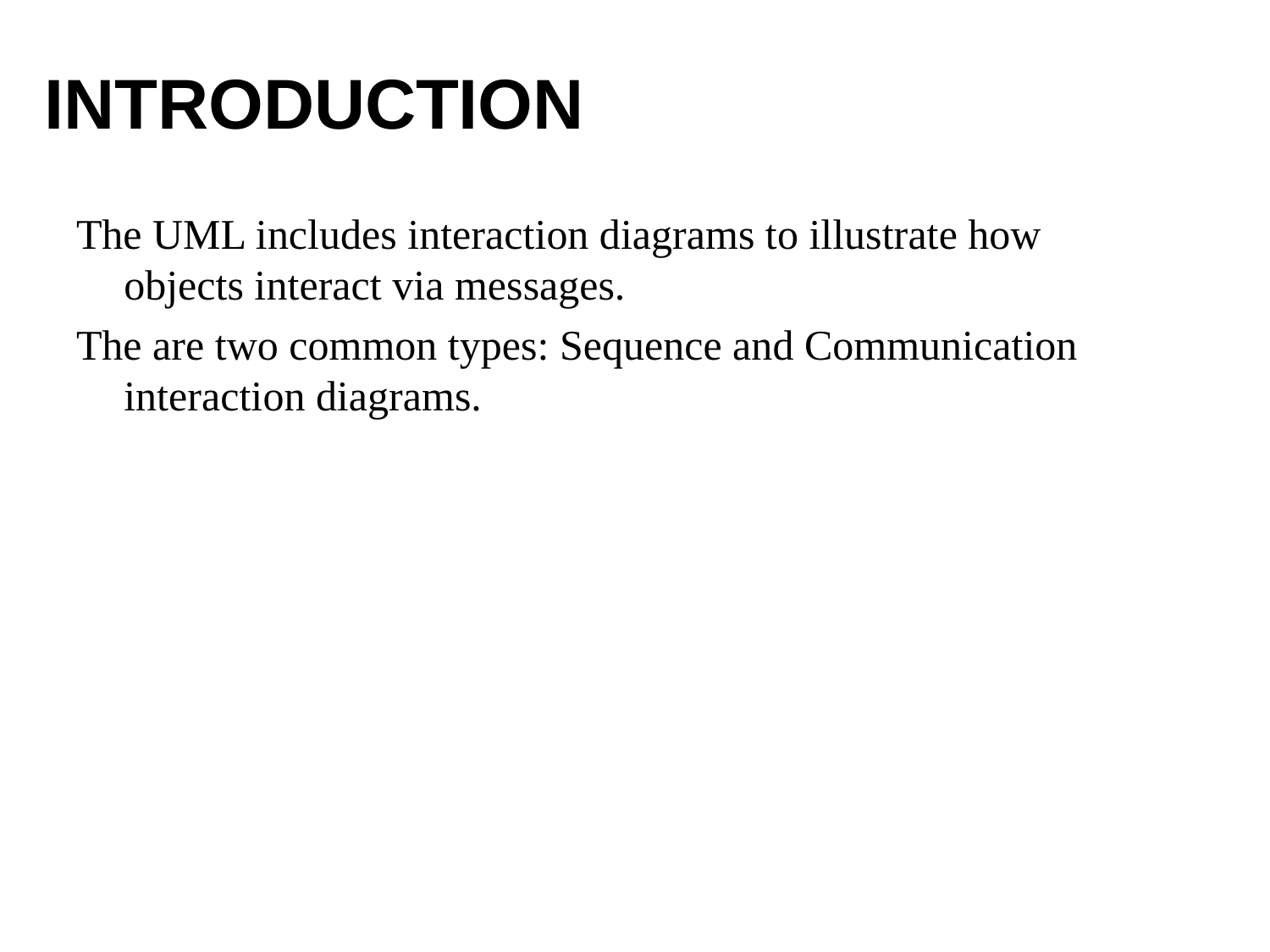

INTRODUCTION
The UML includes interaction diagrams to illustrate how objects interact via messages.
The are two common types: Sequence and Communication interaction diagrams.